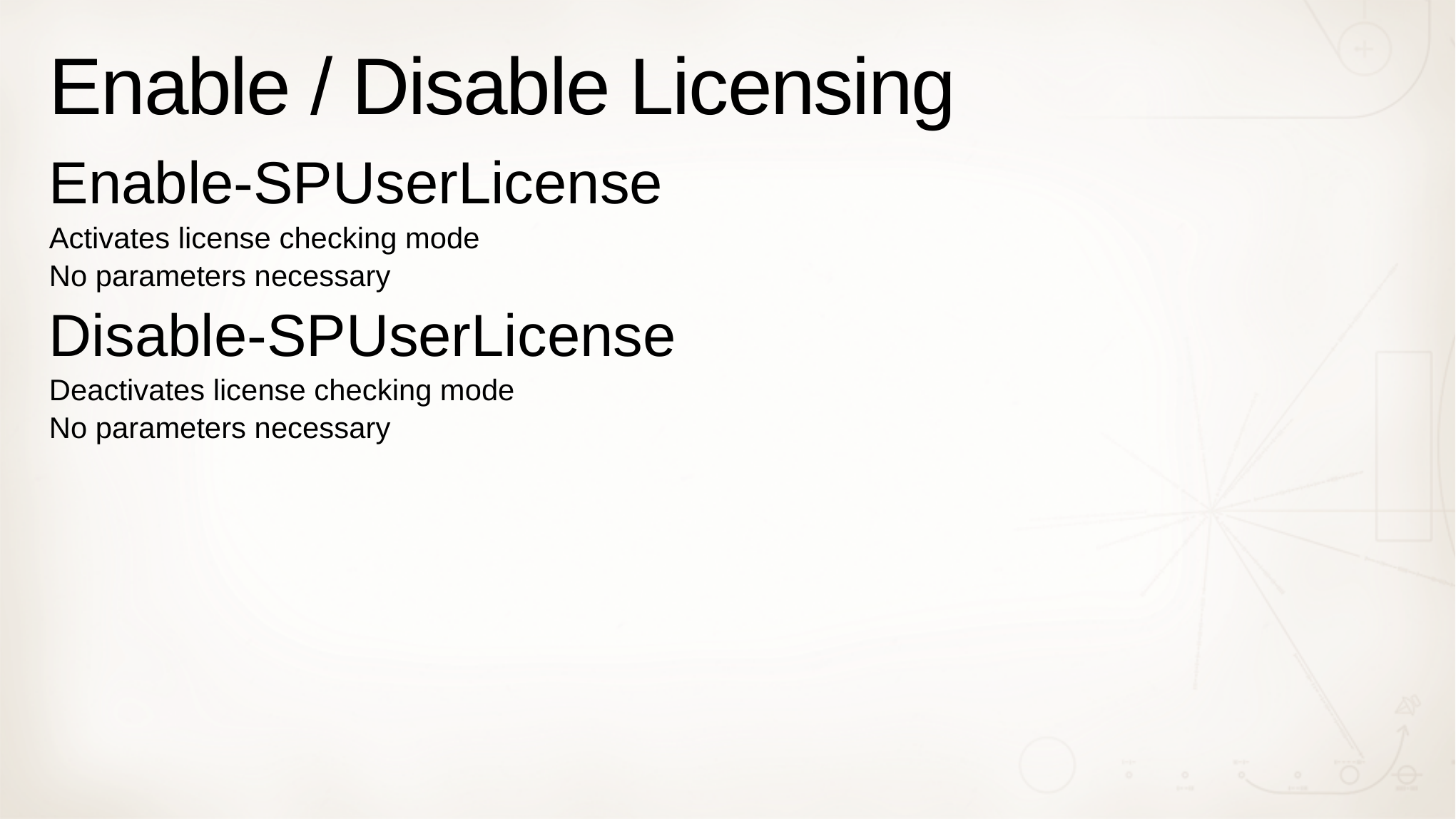

# Enable / Disable Licensing
Enable-SPUserLicense
Activates license checking mode
No parameters necessary
Disable-SPUserLicense
Deactivates license checking mode
No parameters necessary